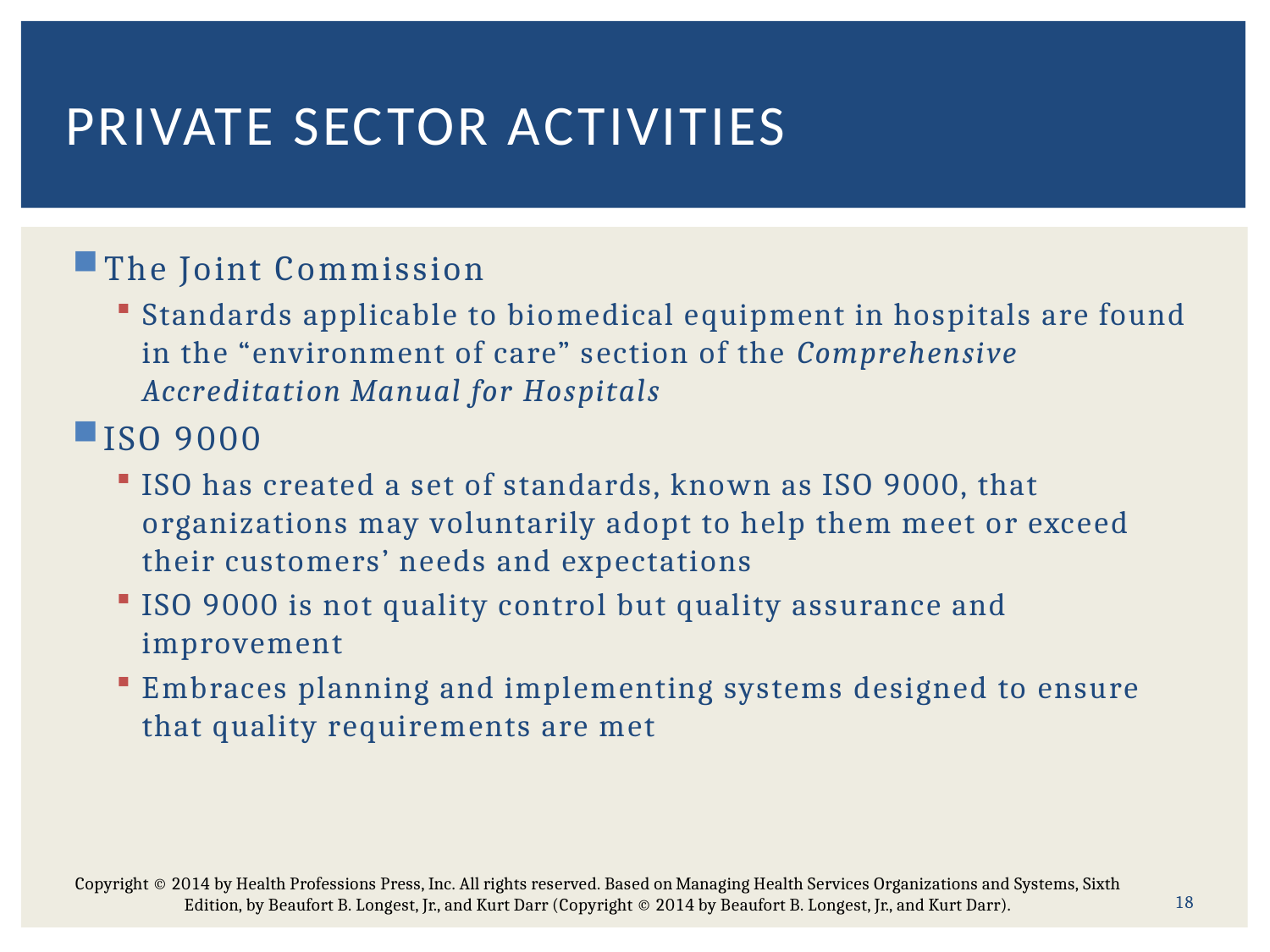

# Private sector activities
The Joint Commission
Standards applicable to bio­medical equipment in hospitals are found in the “environment of care” section of the Comprehensive Accreditation Manual for Hospitals
ISO 9000
ISO has created a set of standards, known as ISO 9000, that organizations may voluntarily adopt to help them meet or exceed their customers’ needs and expectations
ISO 9000 is not quality control but quality assurance and improvement
Embraces planning and implementing systems designed to ensure that quality requirements are met

Copyright © 2014 by Health Professions Press, Inc. All rights reserved. Based on Managing Health Services Organizations and Systems, Sixth Edition, by Beaufort B. Longest, Jr., and Kurt Darr (Copyright © 2014 by Beaufort B. Longest, Jr., and Kurt Darr).
18